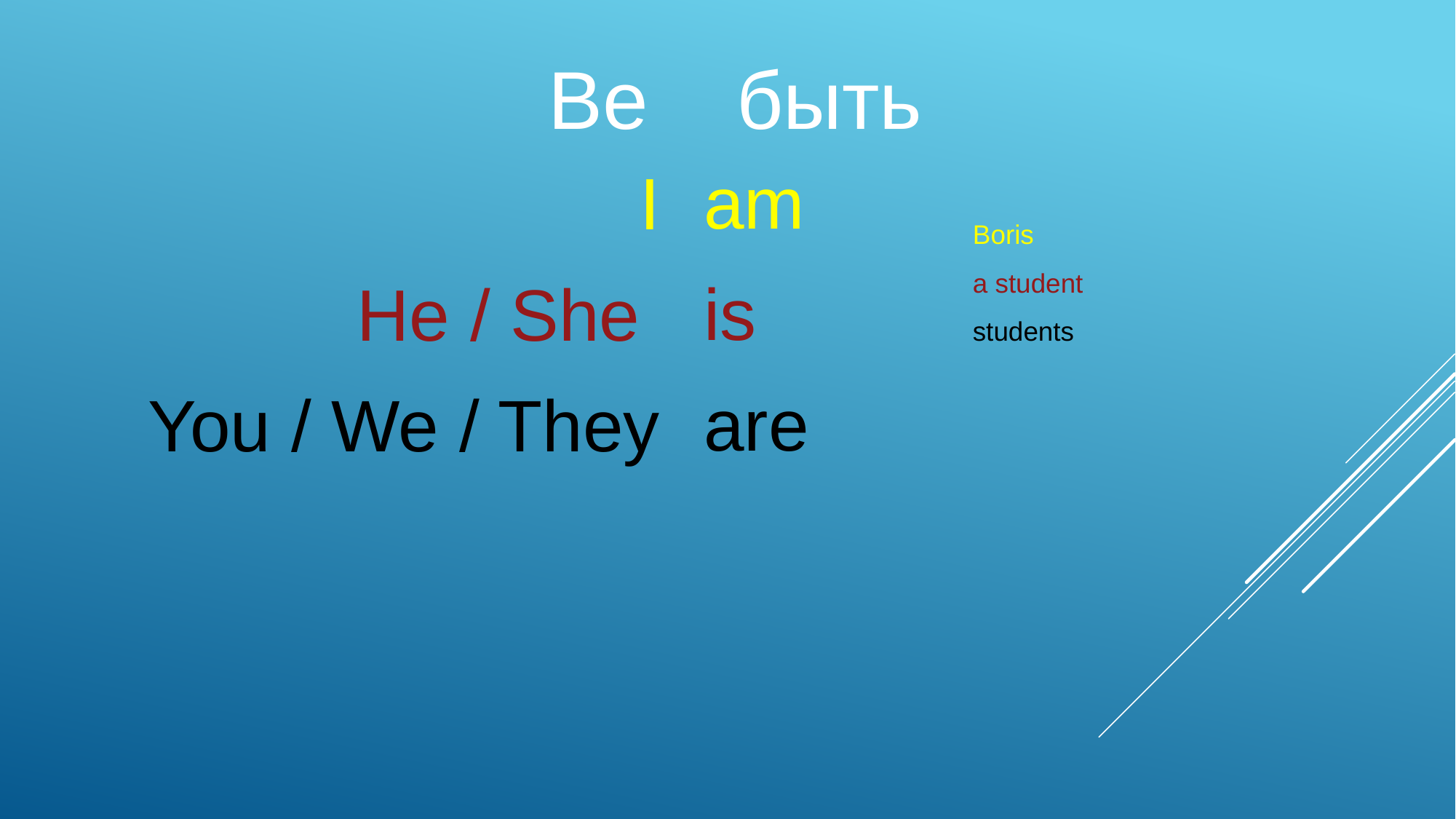

Be
быть
# Boris a student students
am
is
are
I
He / She
You / We / They